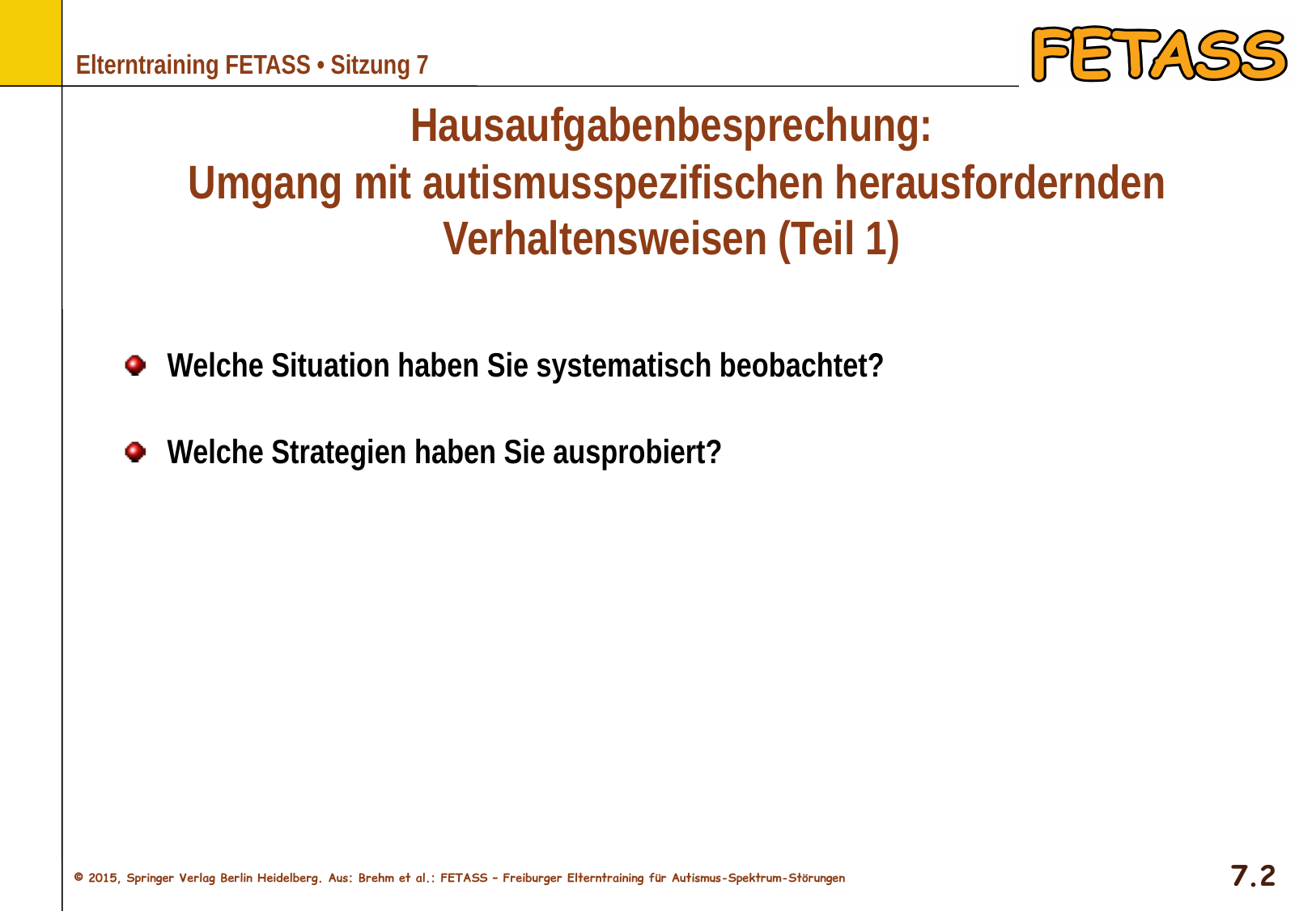

# Hausaufgabenbesprechung: Umgang mit autismusspezifischen herausfordernden Verhaltensweisen (Teil 1)

Welche Situation haben Sie systematisch beobachtet?

Welche Strategien haben Sie ausprobiert?

7.2